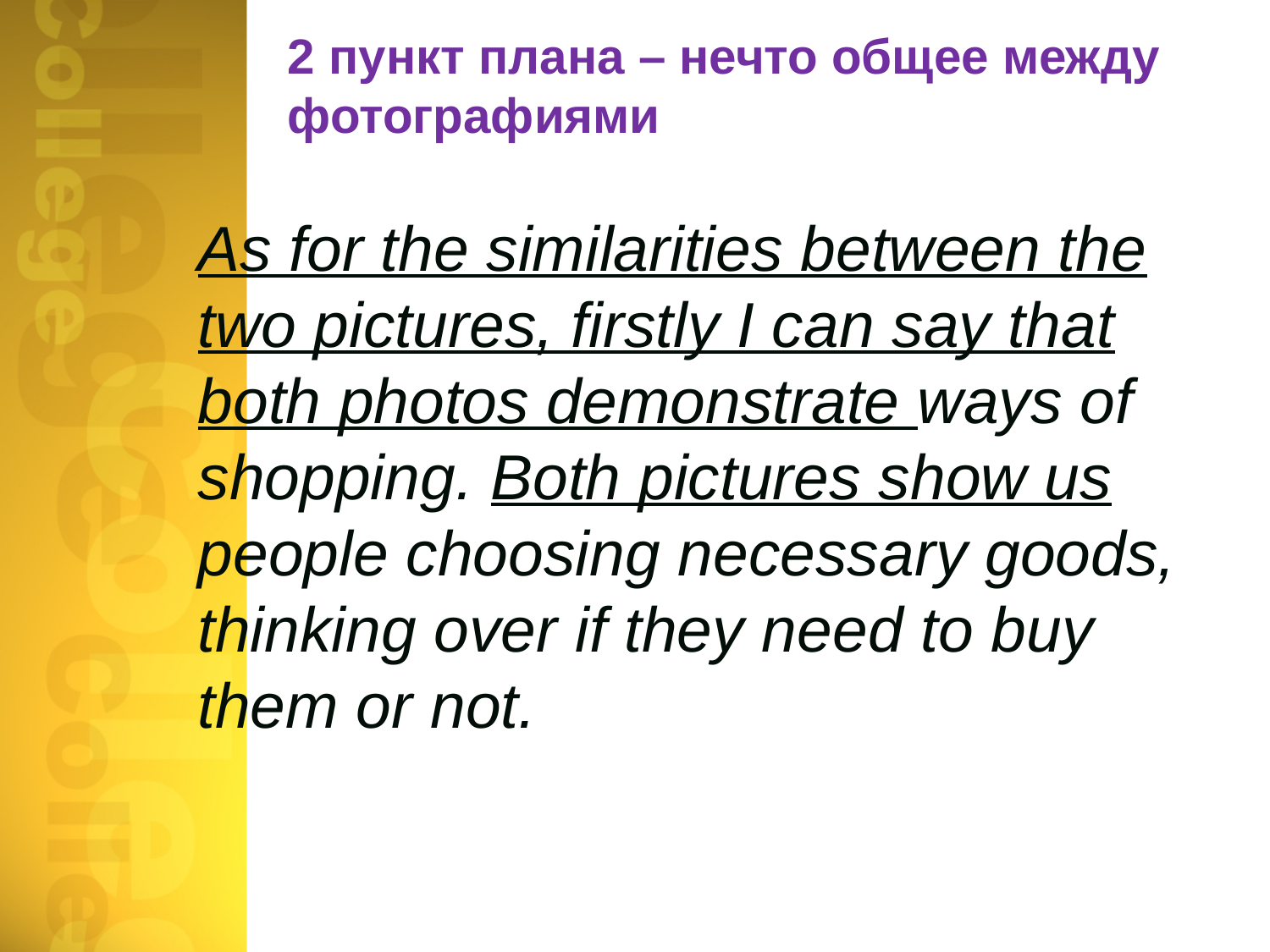

# 2 пункт плана – нечто общее между фотографиями
As for the similarities between the two pictures, firstly I can say that both photos demonstrate ways of shopping. Both pictures show us people choosing necessary goods, thinking over if they need to buy them or not.